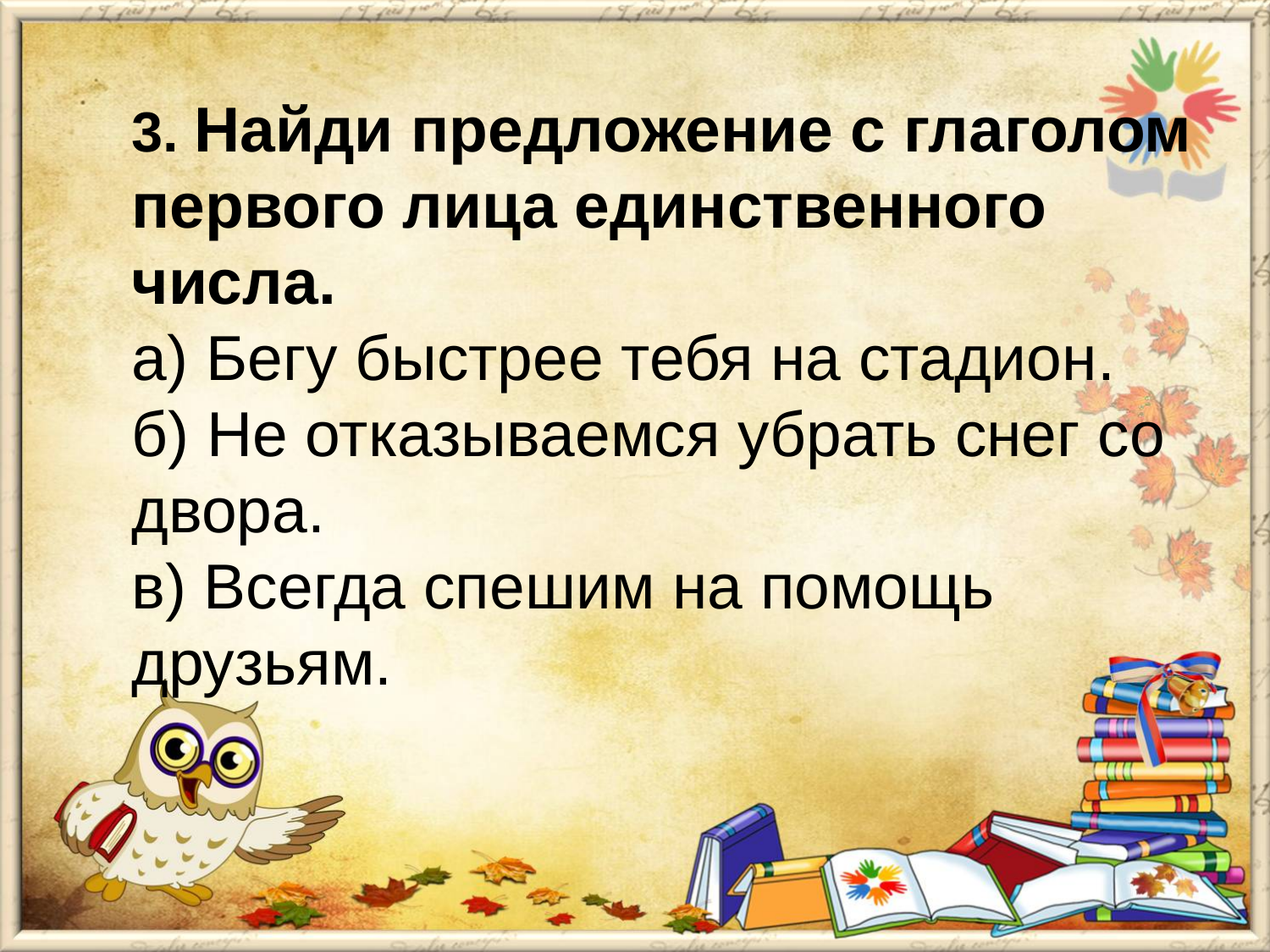

#
3. Найди предложение с глаголом
первого лица единственного числа.
а) Бегу быстрее тебя на стадион.
б) Не отказываемся убрать снег со двора.
в) Всегда спешим на помощь друзьям.